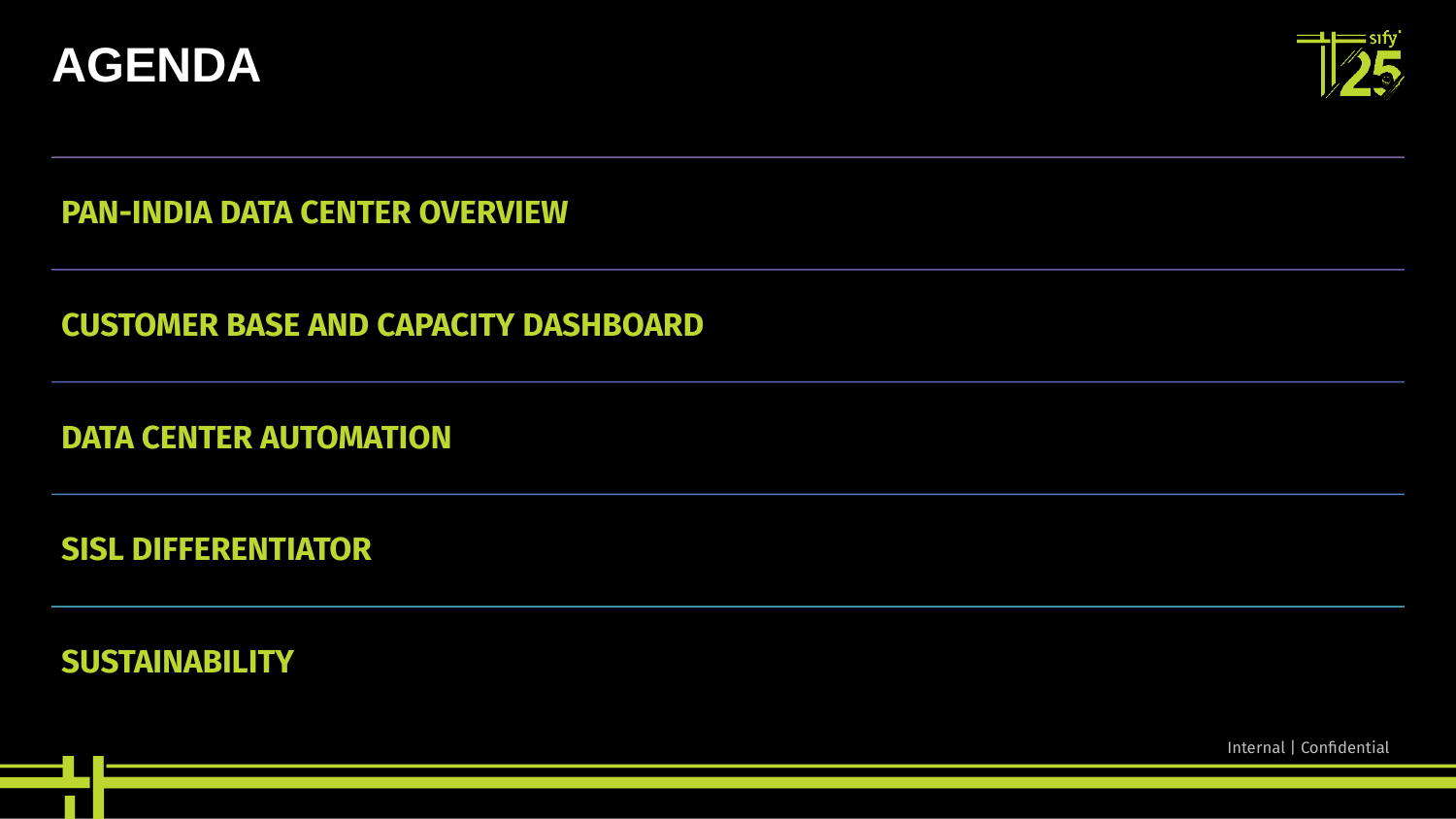

# agenda
PAN-INDIA DATA CENTER OVERVIEW
CUSTOMER BASE AND CAPACITY DASHBOARD
DATA CENTER AUTOMATION
SISL DIFFERENTIATOR
SUSTAINABILITY